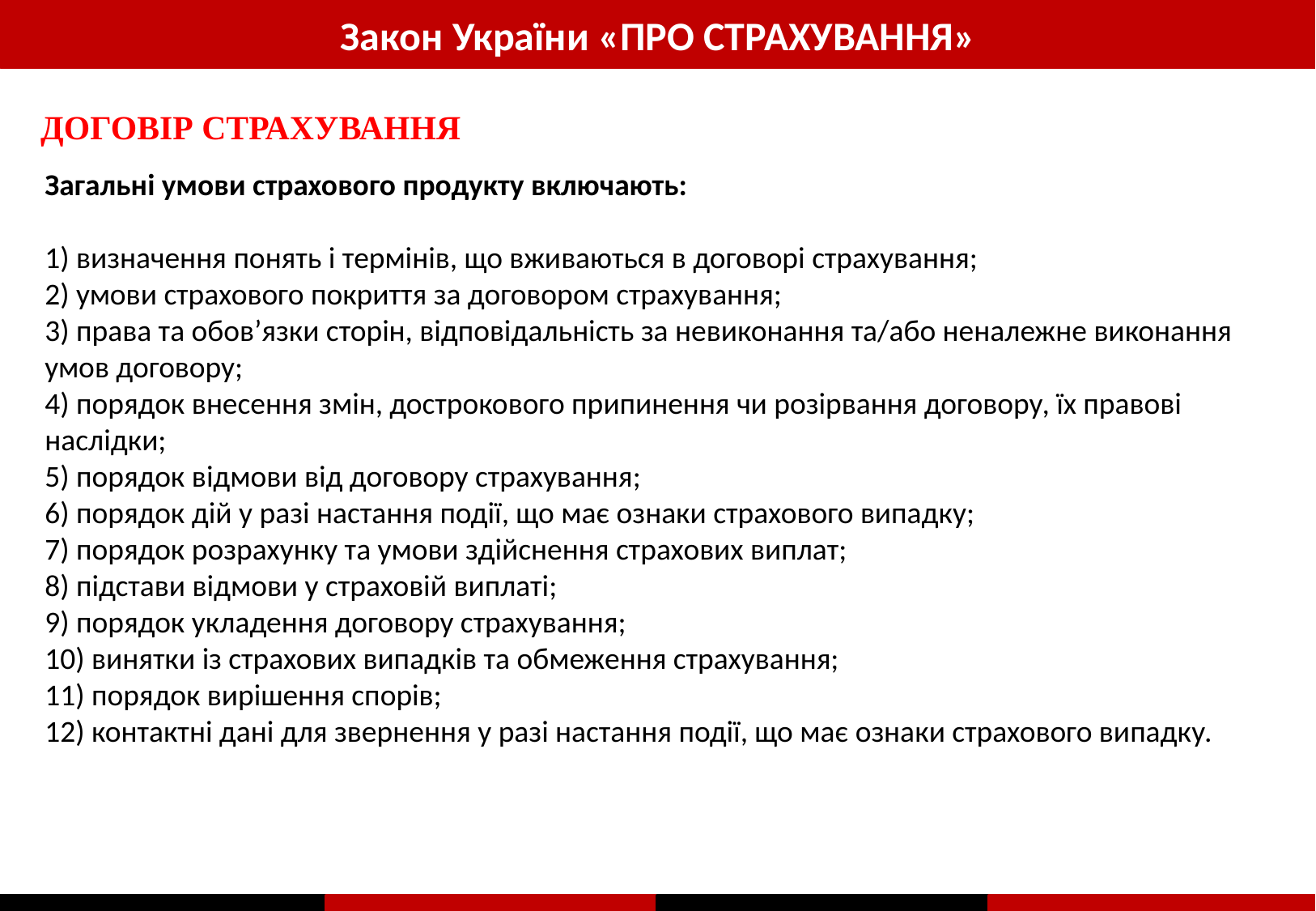

Закон України «ПРО СТРАХУВАННЯ»
ДОГОВІР СТРАХУВАННЯ

Загальні умови страхового продукту включають:

1) визначення понять і термінів, що вживаються в договорі страхування;
2) умови страхового покриття за договором страхування;
3) права та обов’язки сторін, відповідальність за невиконання та/або неналежне виконання умов договору;
4) порядок внесення змін, дострокового припинення чи розірвання договору, їх правові наслідки;
5) порядок відмови від договору страхування;
6) порядок дій у разі настання події, що має ознаки страхового випадку;
7) порядок розрахунку та умови здійснення страхових виплат;
8) підстави відмови у страховій виплаті;
9) порядок укладення договору страхування;
10) винятки із страхових випадків та обмеження страхування;
11) порядок вирішення спорів;
12) контактні дані для звернення у разі настання події, що має ознаки страхового випадку.